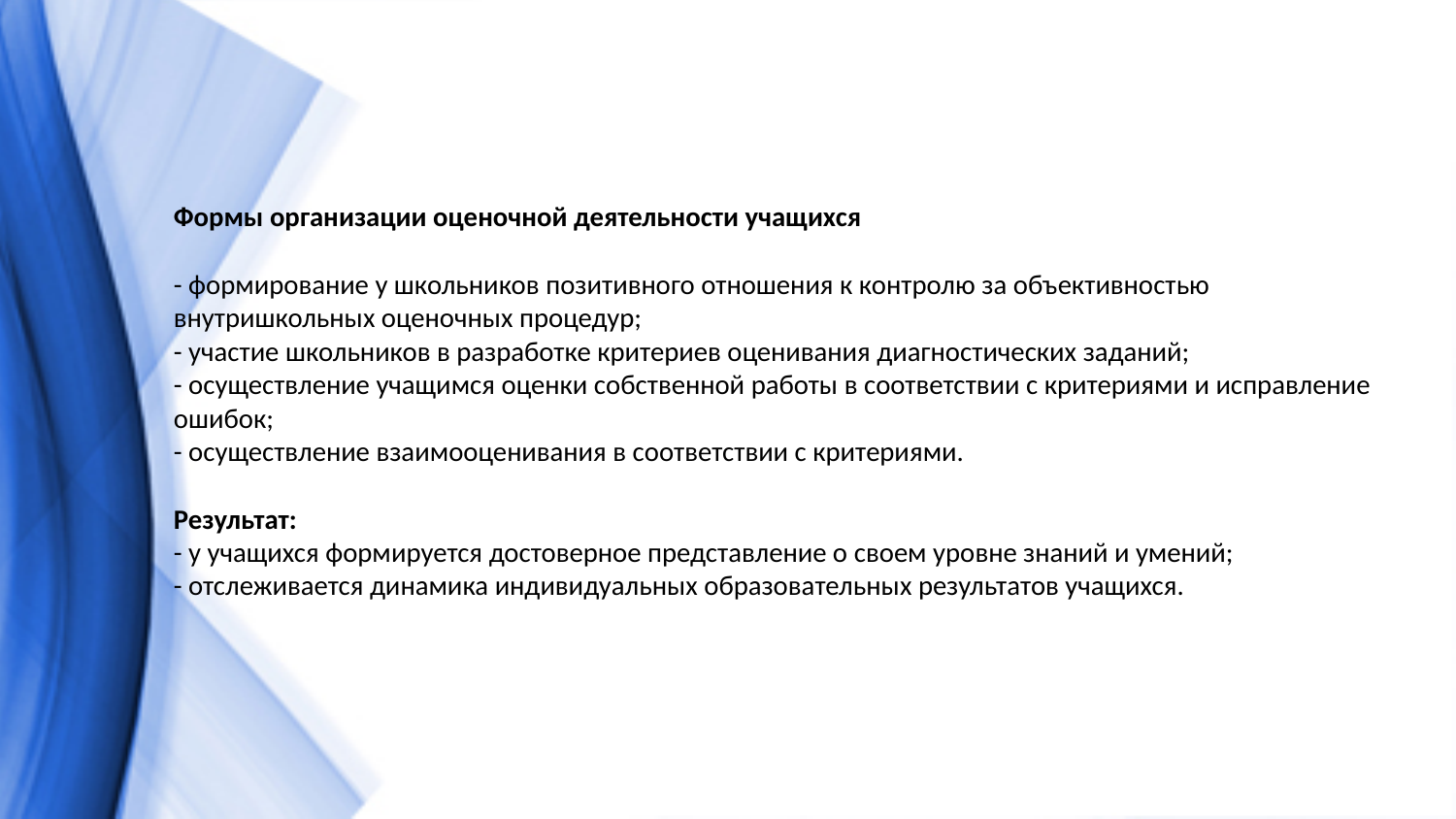

# Формы организации оценочной деятельности учащихся - формирование у школьников позитивного отношения к контролю за объективностью внутришкольных оценочных процедур; - участие школьников в разработке критериев оценивания диагностических заданий; - осуществление учащимся оценки собственной работы в соответствии с критериями и исправление ошибок; - осуществление взаимооценивания в соответствии с критериями. Результат: - у учащихся формируется достоверное представление о своем уровне знаний и умений; - отслеживается динамика индивидуальных образовательных результатов учащихся.